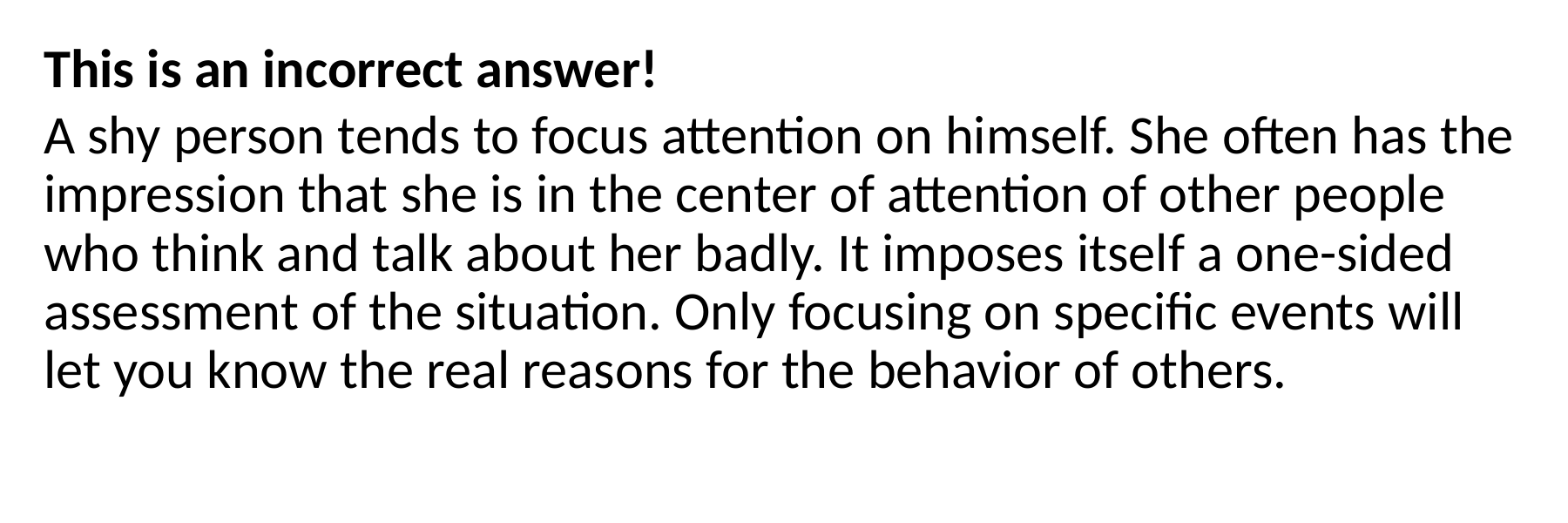

This is an incorrect answer!
A shy person tends to focus attention on himself. She often has the impression that she is in the center of attention of other people who think and talk about her badly. It imposes itself a one-sided assessment of the situation. Only focusing on specific events will let you know the real reasons for the behavior of others.